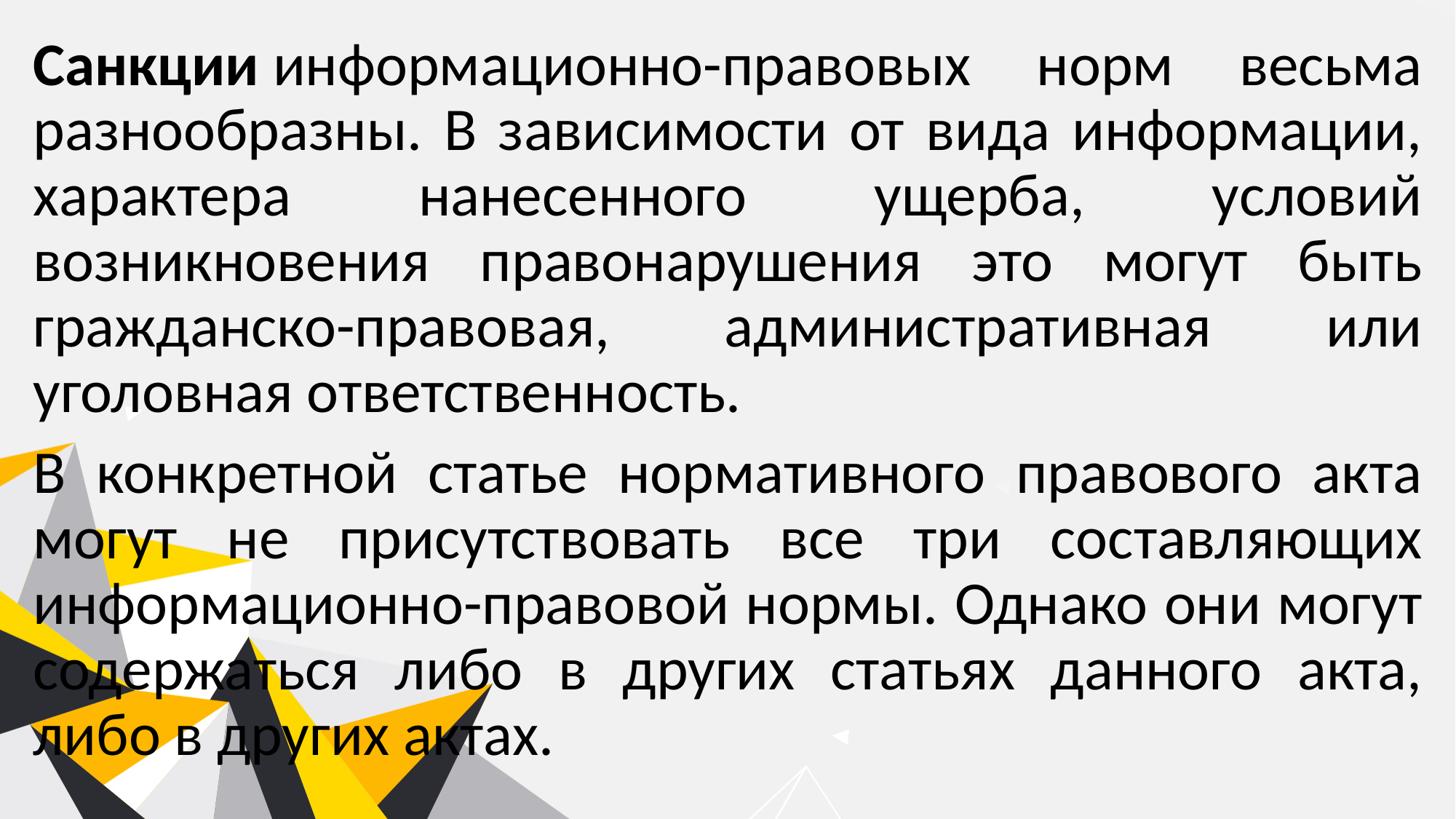

Санкции информационно-правовых норм весьма разнообразны. В зависимости от вида информации, характера нанесенного ущерба, условий возникновения правонарушения это могут быть гражданско-правовая, административная или уголовная ответственность.
В конкретной статье нормативного правового акта могут не присутствовать все три составляющих информационно-правовой нормы. Однако они могут содержаться либо в других статьях данного акта, либо в других актах.